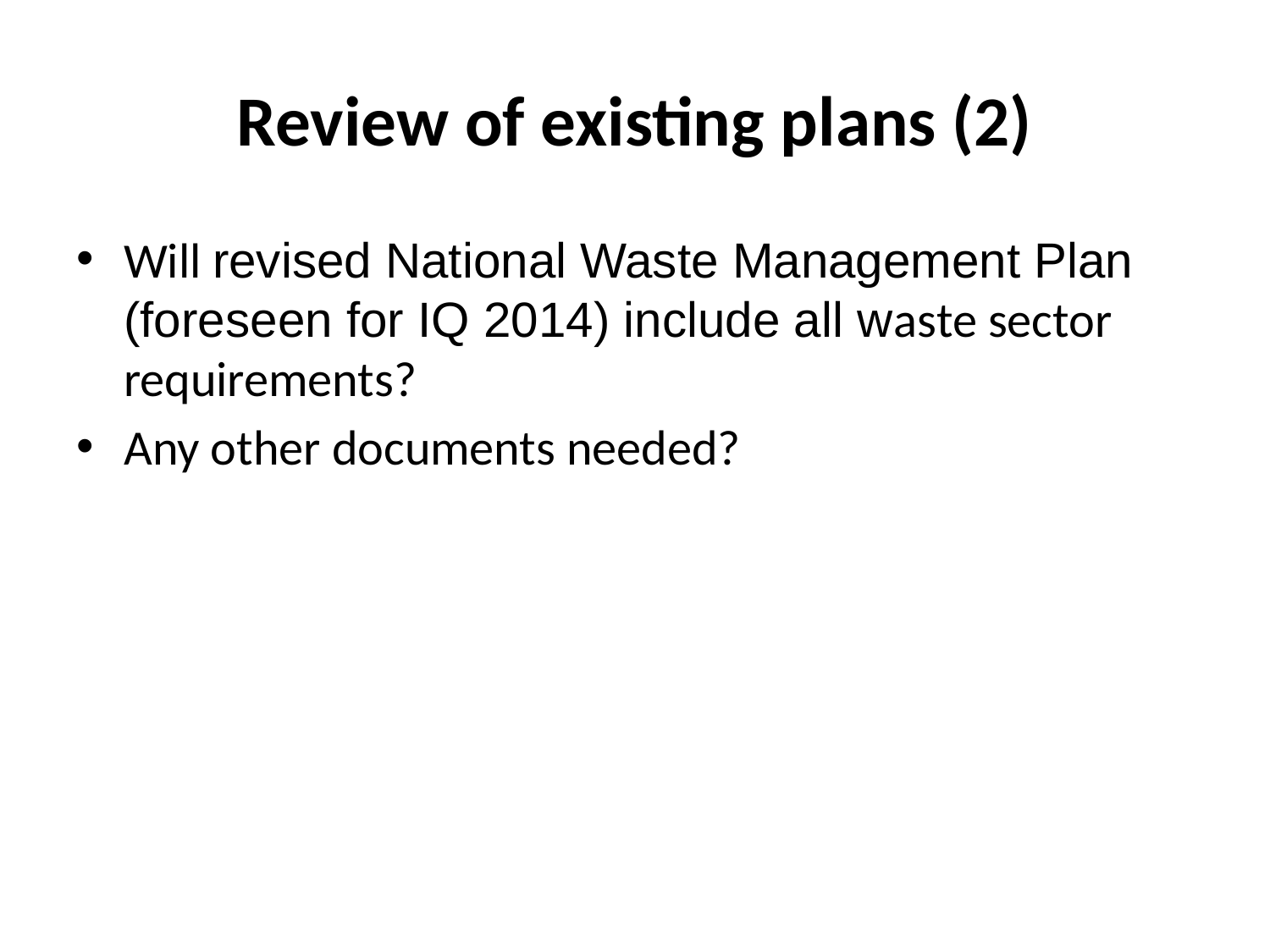

# Review of existing plans (2)
Will revised National Waste Management Plan (foreseen for IQ 2014) include all waste sector requirements?
Any other documents needed?